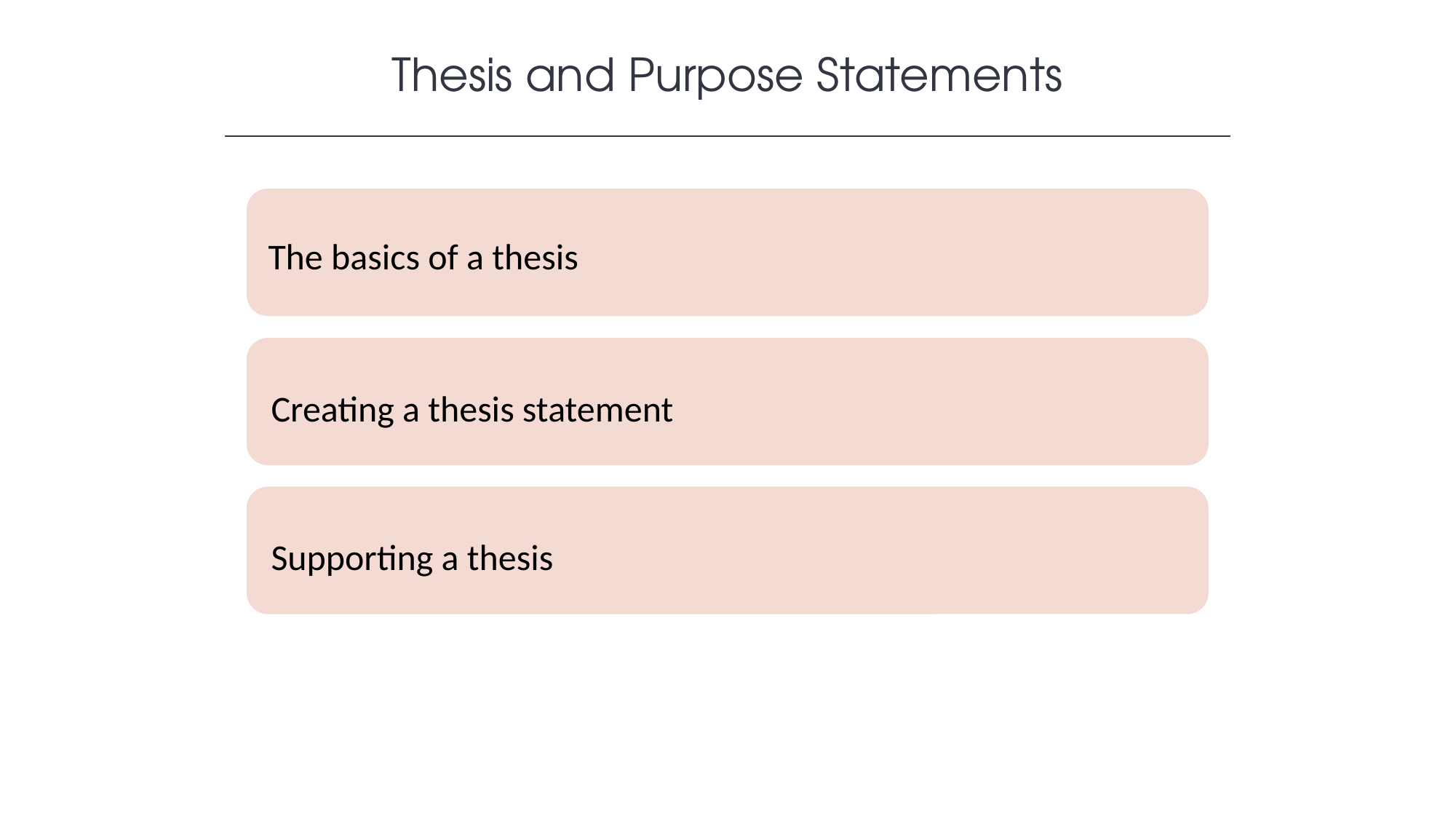

Thesis and Purpose Statements
HAWKES LEARNING

The basics of a thesis

Creating a thesis statement

Supporting a thesis